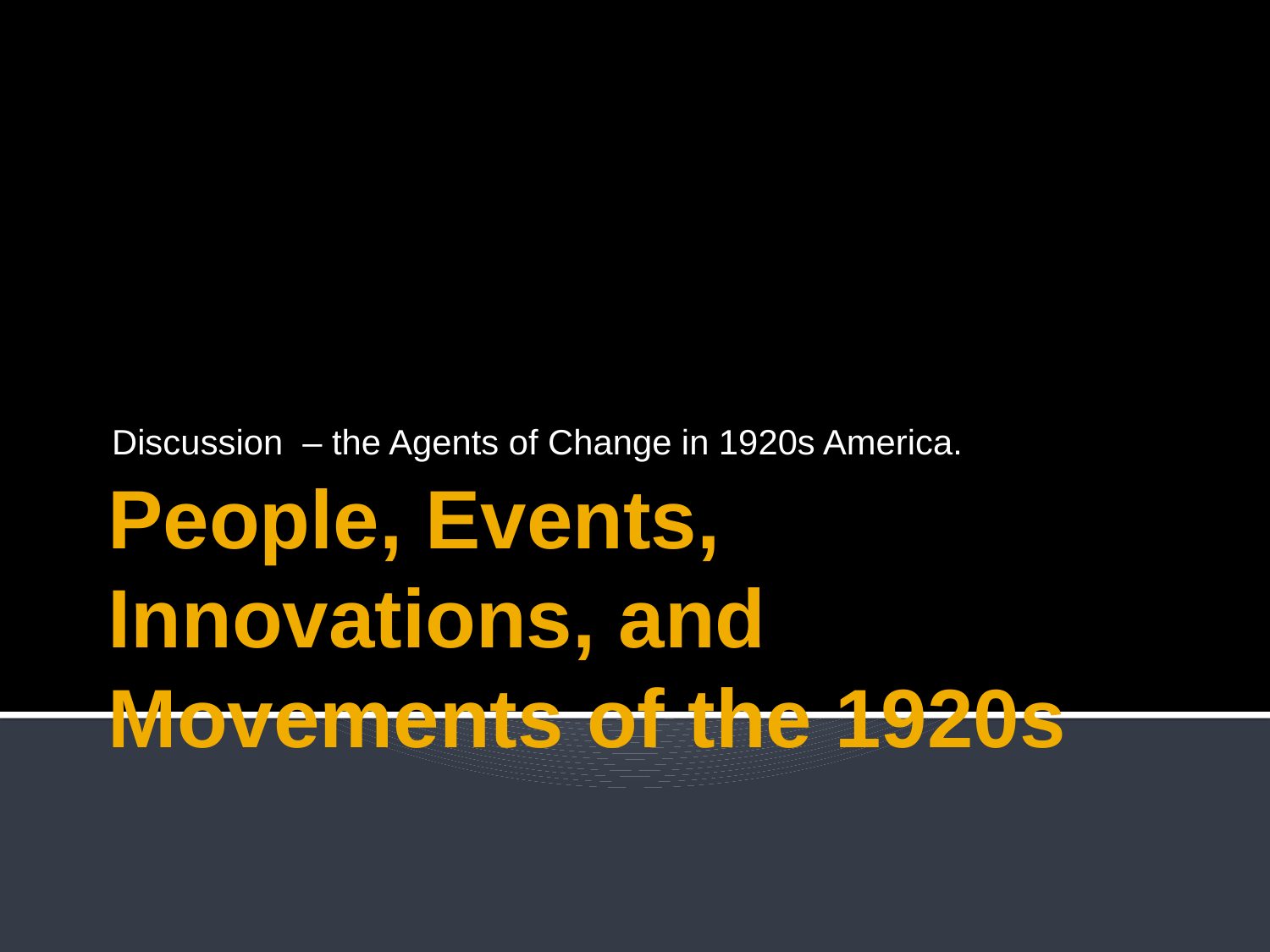

Discussion  – the Agents of Change in 1920s America.
# People, Events, Innovations, and Movements of the 1920s